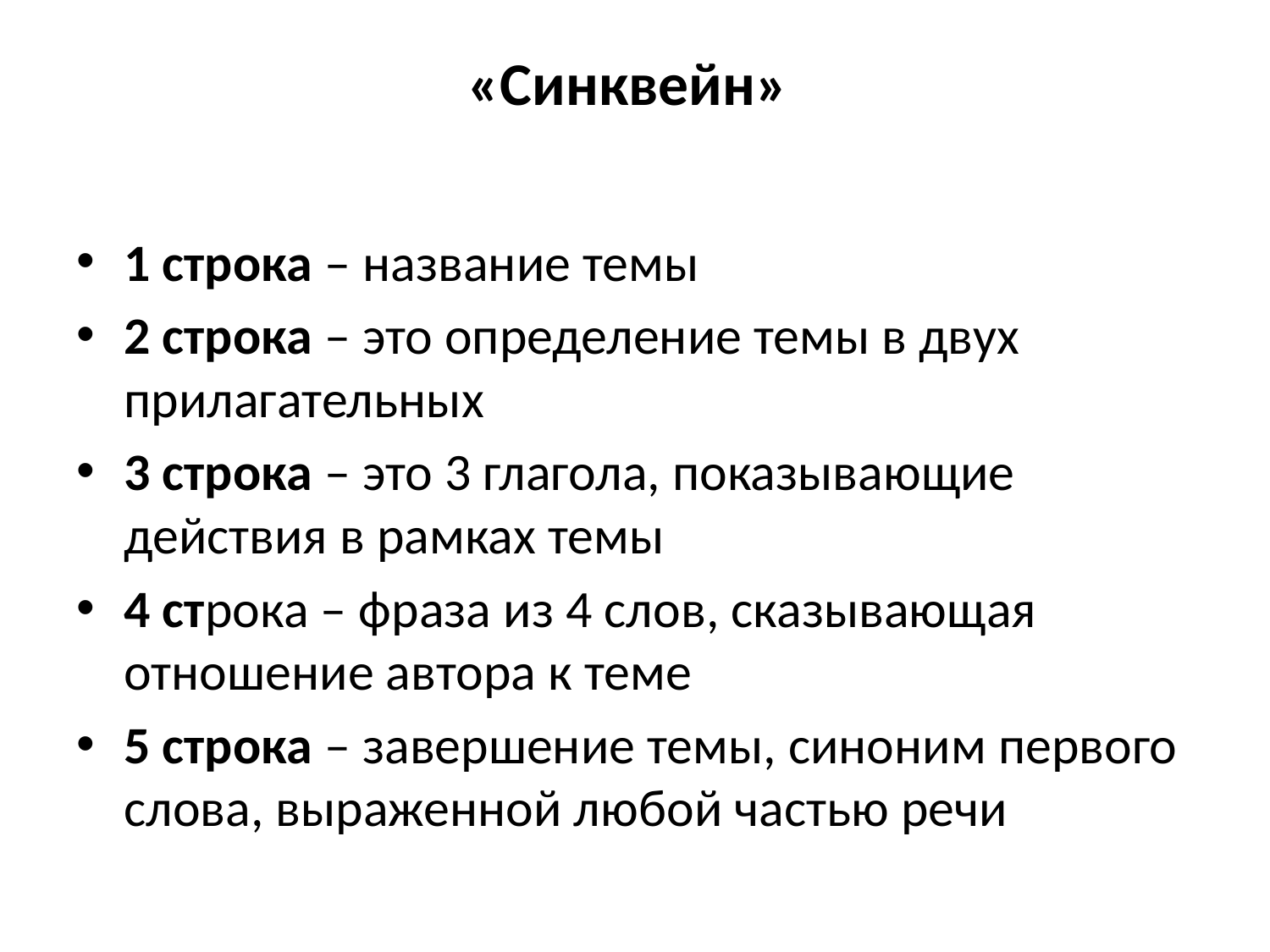

# «Синквейн»
1 строка – название темы
2 строка – это определение темы в двух прилагательных
3 строка – это 3 глагола, показывающие действия в рамках темы
4 строка – фраза из 4 слов, сказывающая отношение автора к теме
5 строка – завершение темы, синоним первого слова, выраженной любой частью речи